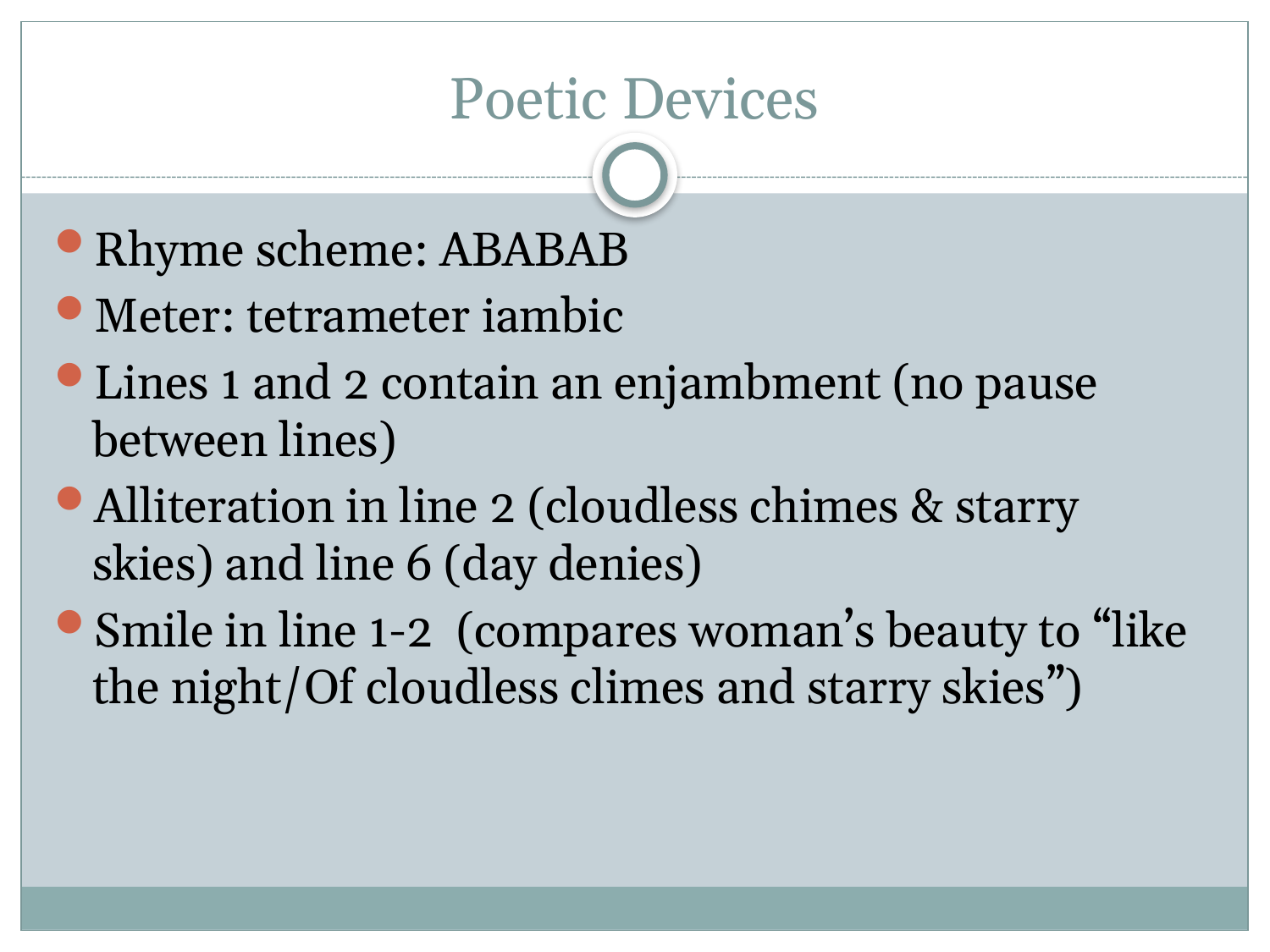

# Poetic Devices
Rhyme scheme: ABABAB
Meter: tetrameter iambic
Lines 1 and 2 contain an enjambment (no pause between lines)
Alliteration in line 2 (cloudless chimes & starry skies) and line 6 (day denies)
Smile in line 1-2  (compares woman’s beauty to “like the night/Of cloudless climes and starry skies”)